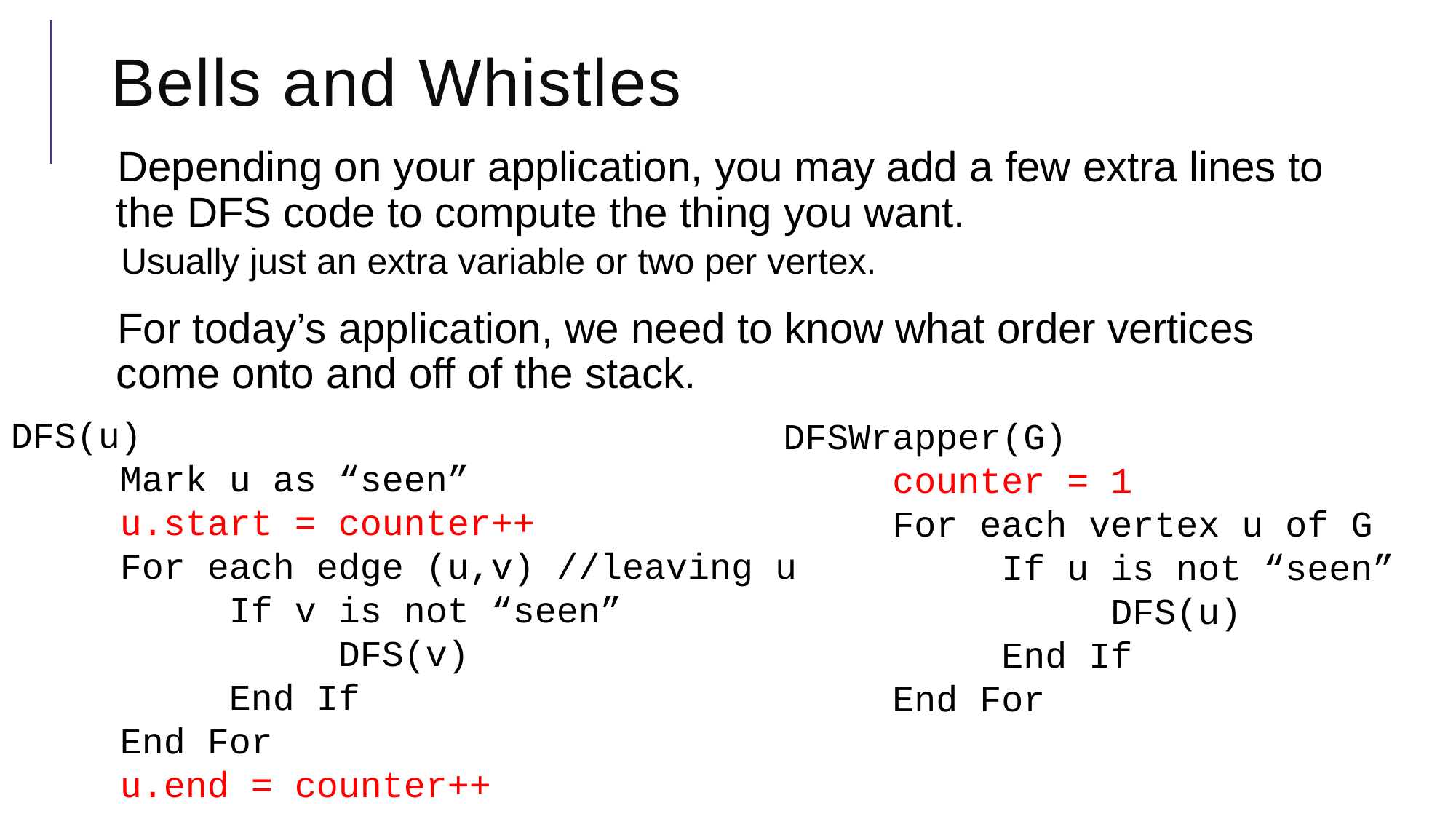

# Bells and Whistles
Depending on your application, you may add a few extra lines to the DFS code to compute the thing you want.
Usually just an extra variable or two per vertex.
For today’s application, we need to know what order vertices come onto and off of the stack.

DFS(u)
	Mark u as “seen”
	u.start = counter++
	For each edge (u,v) //leaving u
		If v is not “seen”
			DFS(v)
		End If
	End For
	u.end = counter++
DFSWrapper(G)
	counter = 1
	For each vertex u of G
		If u is not “seen”
			DFS(u)
		End If
	End For